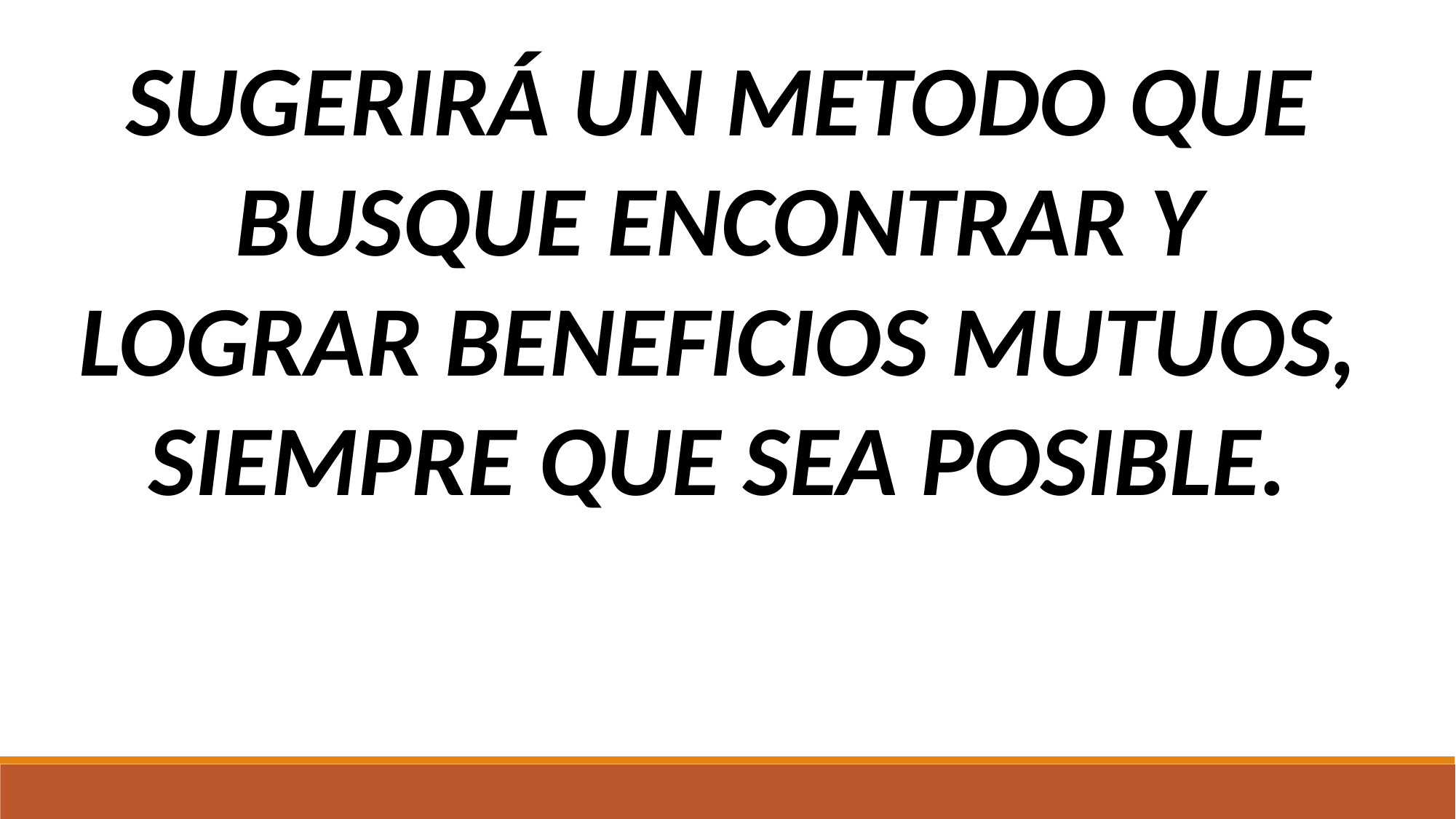

SUGERIRÁ UN METODO QUE BUSQUE ENCONTRAR Y LOGRAR BENEFICIOS MUTUOS, SIEMPRE QUE SEA POSIBLE.